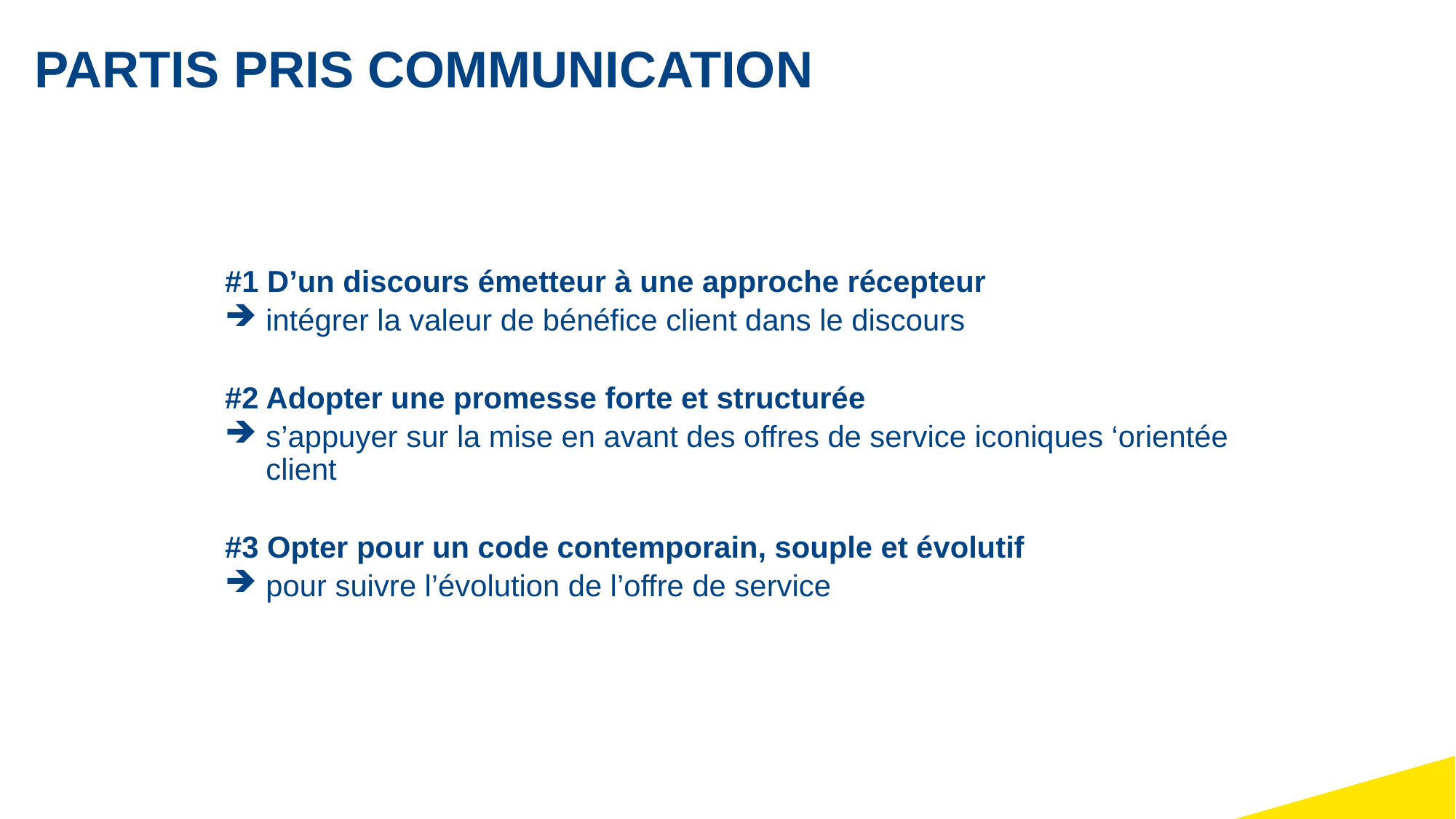

Partis Pris COMMUNICATION
#1 D’un discours émetteur à une approche récepteur
intégrer la valeur de bénéfice client dans le discours

#2 Adopter une promesse forte et structurée
s’appuyer sur la mise en avant des offres de service iconiques ‘orientée client

#3 Opter pour un code contemporain, souple et évolutif
pour suivre l’évolution de l’offre de service